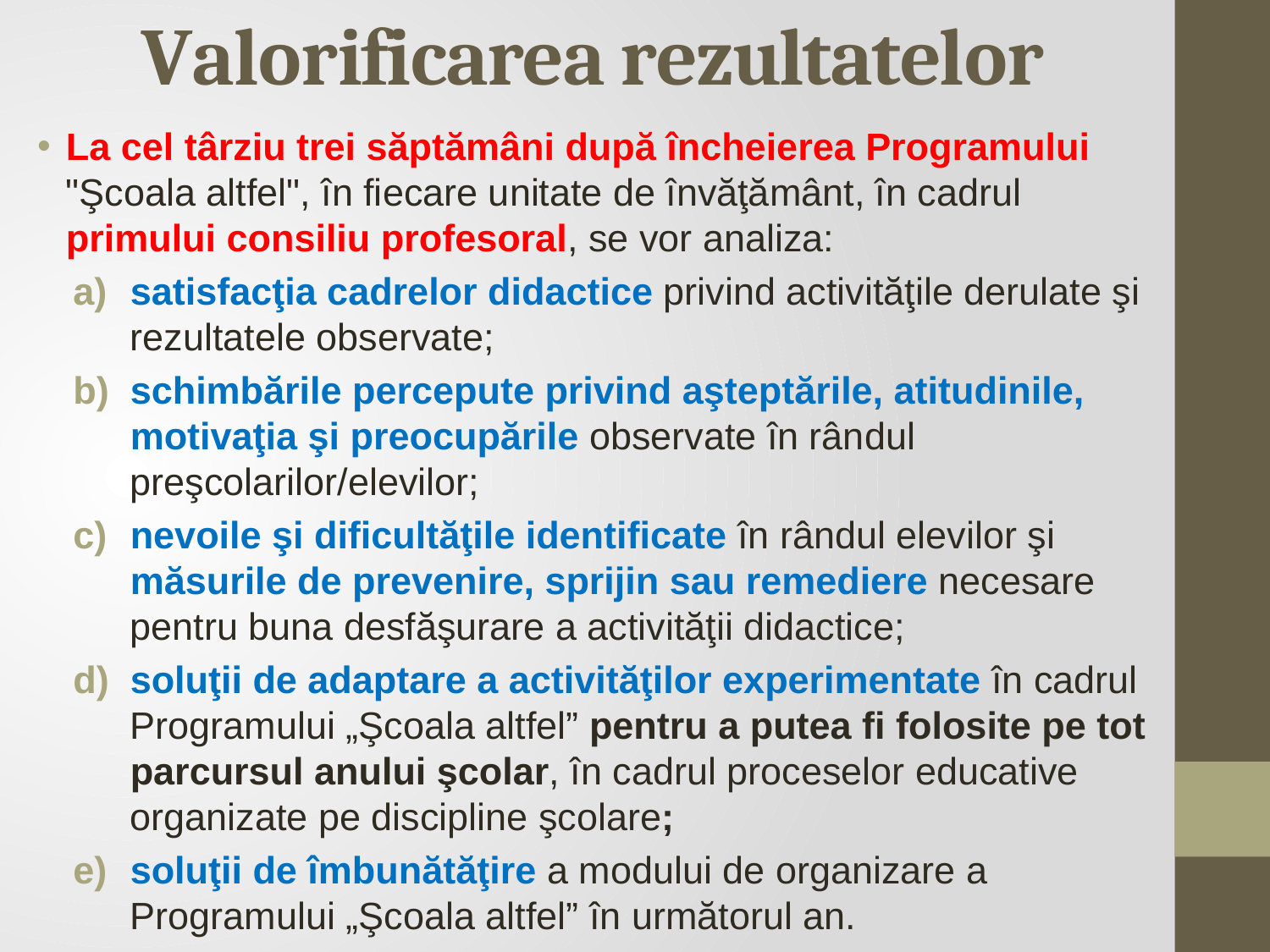

# Valorificarea rezultatelor
La cel târziu trei săptămâni după încheierea Programului "Şcoala altfel", în fiecare unitate de învăţământ, în cadrul primului consiliu profesoral, se vor analiza:
satisfacţia cadrelor didactice privind activităţile derulate şi rezultatele observate;
schimbările percepute privind aşteptările, atitudinile, motivaţia şi preocupările observate în rândul preşcolarilor/elevilor;
nevoile şi dificultăţile identificate în rândul elevilor şi măsurile de prevenire, sprijin sau remediere necesare pentru buna desfăşurare a activităţii didactice;
soluţii de adaptare a activităţilor experimentate în cadrul Programului „Şcoala altfel” pentru a putea fi folosite pe tot parcursul anului şcolar, în cadrul proceselor educative organizate pe discipline şcolare;
soluţii de îmbunătăţire a modului de organizare a Programului „Şcoala altfel” în următorul an.